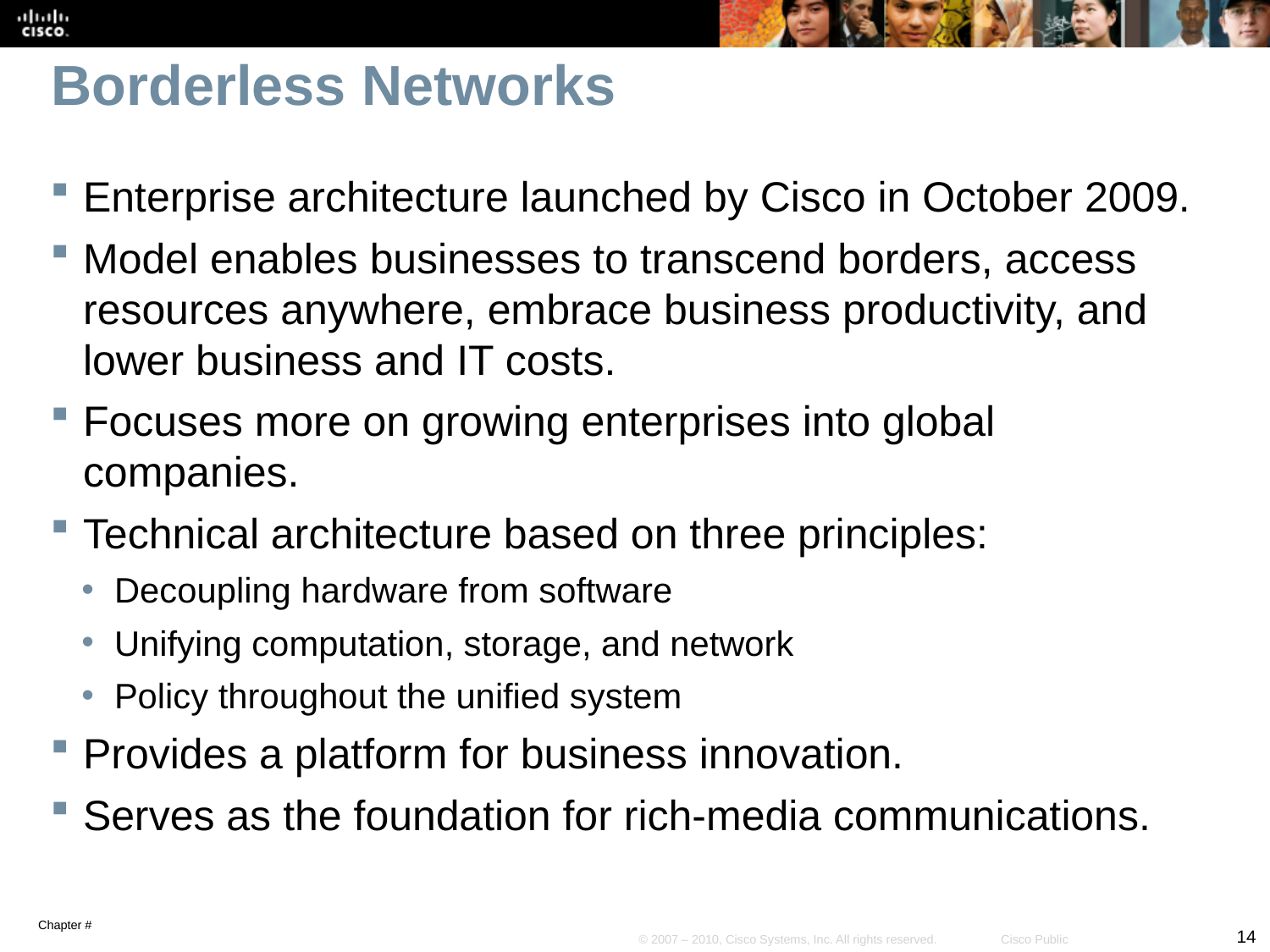

# Borderless Networks
Enterprise architecture launched by Cisco in October 2009.
Model enables businesses to transcend borders, access resources anywhere, embrace business productivity, and lower business and IT costs.
Focuses more on growing enterprises into global companies.
Technical architecture based on three principles:
Decoupling hardware from software
Unifying computation, storage, and network
Policy throughout the unified system
Provides a platform for business innovation.
Serves as the foundation for rich-media communications.